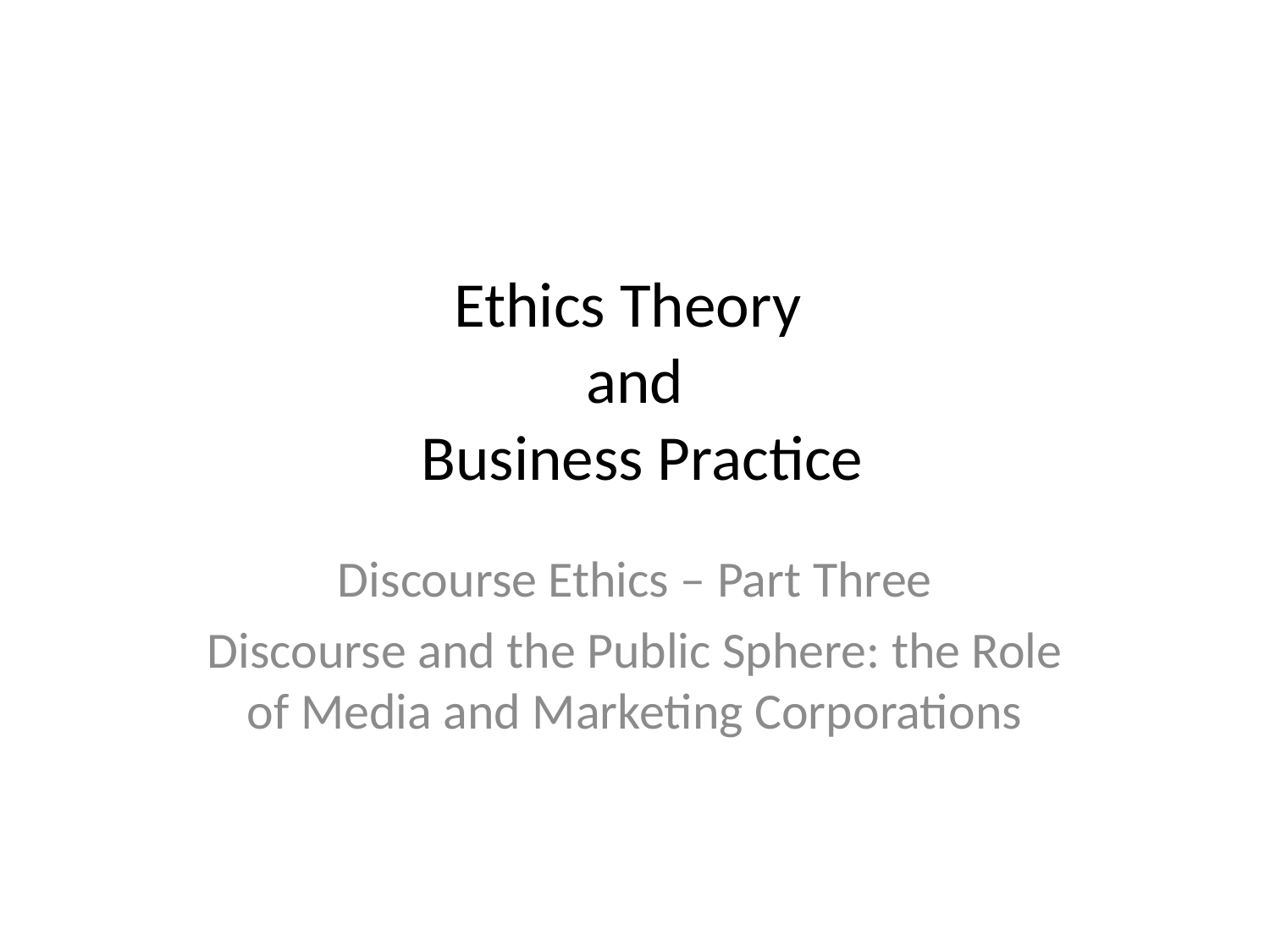

# Ethics Theory and Business Practice
Discourse Ethics – Part Three
Discourse and the Public Sphere: the Role of Media and Marketing Corporations